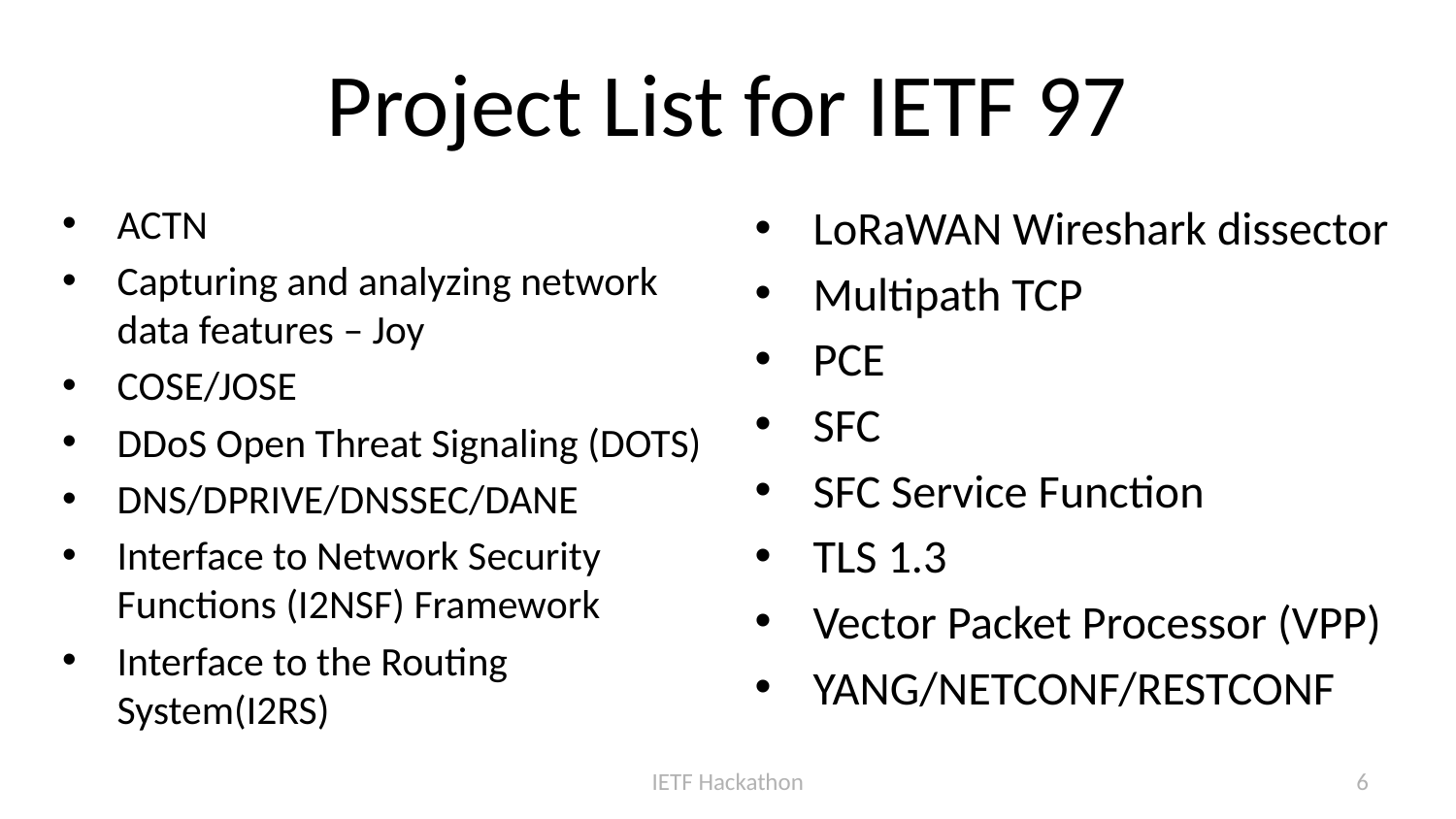

# Project List for IETF 97
ACTN
Capturing and analyzing network data features – Joy
COSE/JOSE
DDoS Open Threat Signaling (DOTS)
DNS/DPRIVE/DNSSEC/DANE
Interface to Network Security Functions (I2NSF) Framework
Interface to the Routing System(I2RS)
LoRaWAN Wireshark dissector
Multipath TCP
PCE
SFC
SFC Service Function
TLS 1.3
Vector Packet Processor (VPP)
YANG/NETCONF/RESTCONF
IETF Hackathon
6